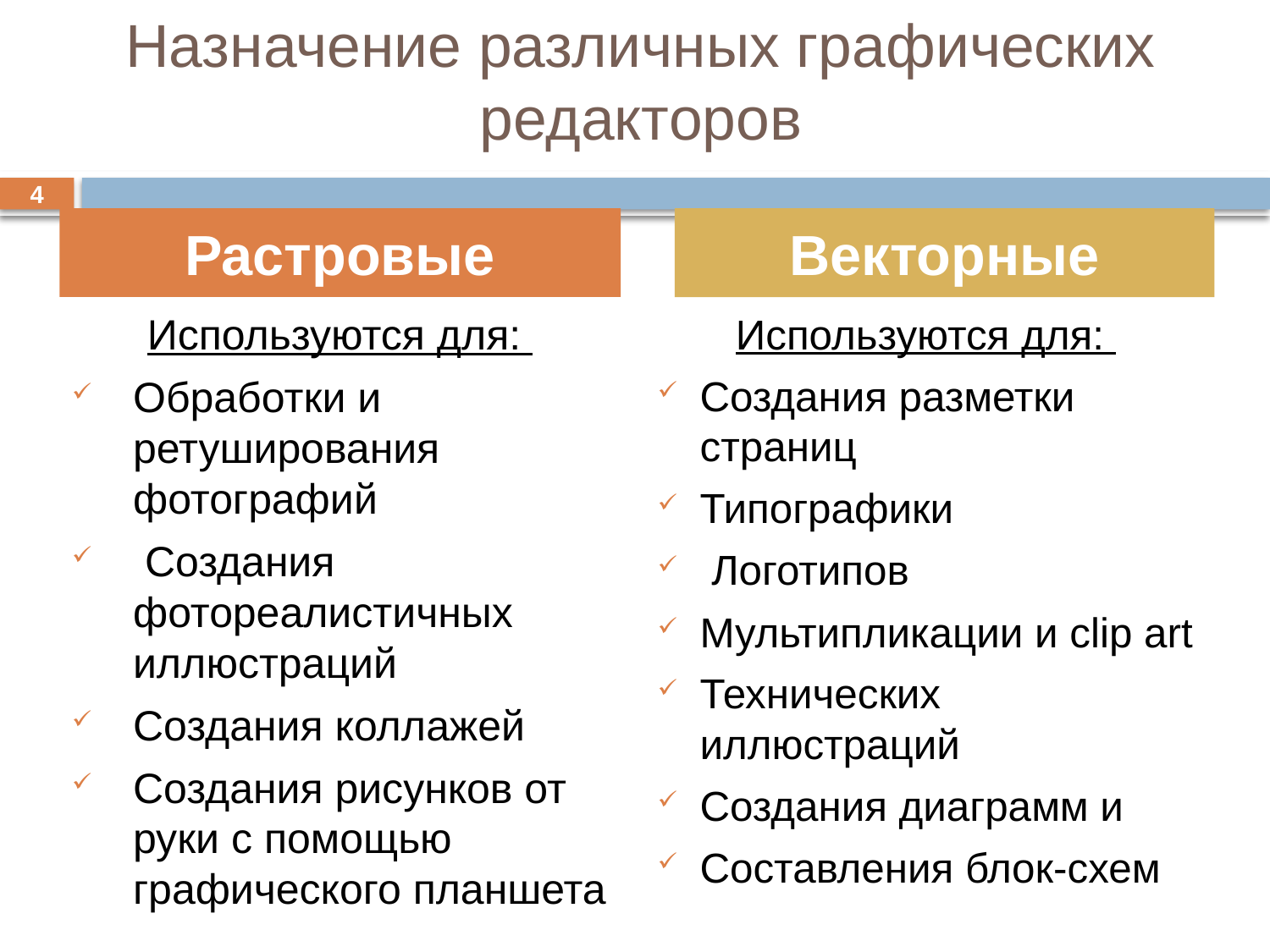

# Назначение различных графических редакторов
4
Растровые
Векторные
Используются для:
Обработки и ретуширования фотографий
 Создания фотореалистичных иллюстраций
Создания коллажей
Создания рисунков от руки с помощью графического планшета
Используются для:
Создания разметки страниц
Типографики
 Логотипов
Мультипликации и clip art
Технических иллюстраций
Создания диаграмм и
Составления блок-схем